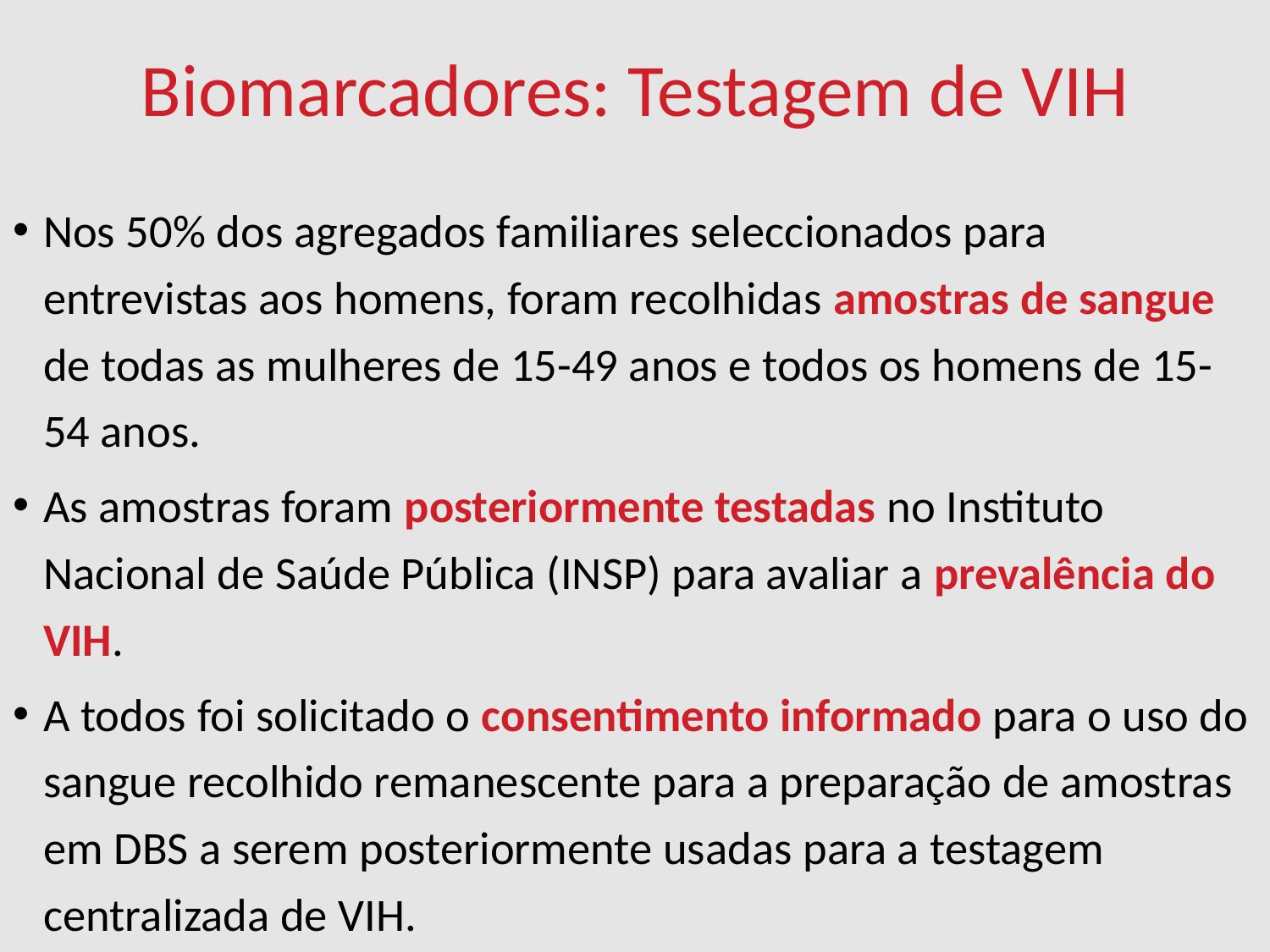

# Biomarcadores: Testagem de VIH
Nos 50% dos agregados familiares seleccionados para entrevistas aos homens, foram recolhidas amostras de sangue de todas as mulheres de 15-49 anos e todos os homens de 15-54 anos.
As amostras foram posteriormente testadas no Instituto Nacional de Saúde Pública (INSP) para avaliar a prevalência do VIH.
A todos foi solicitado o consentimento informado para o uso do sangue recolhido remanescente para a preparação de amostras em DBS a serem posteriormente usadas para a testagem centralizada de VIH.